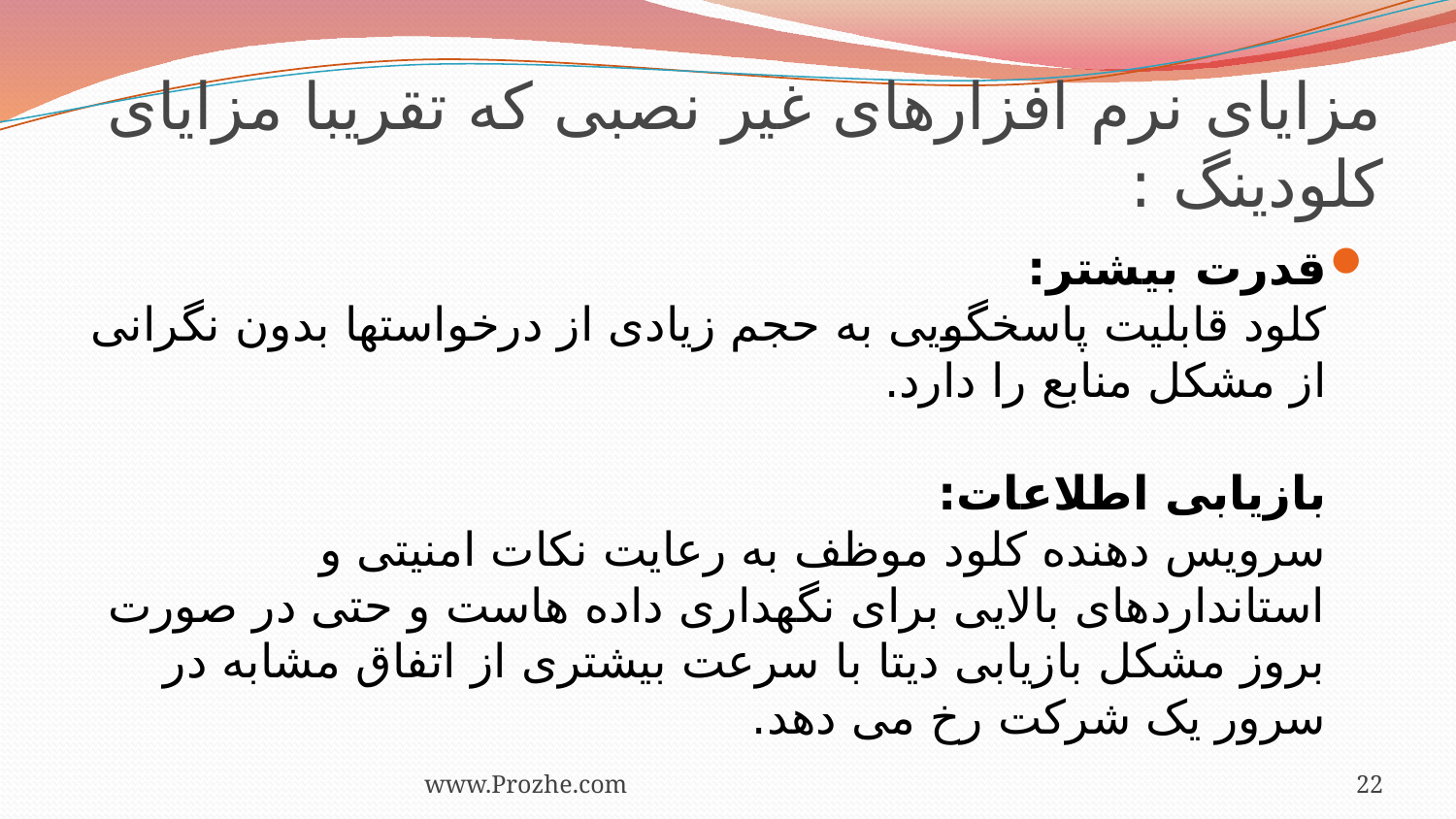

# مزايای نرم افزارهای غير نصبی که تقريبا مزايای کلودينگ :
قدرت بیشتر:
کلود قابلیت پاسخگویی به حجم زیادی از درخواستها بدون نگرانی از مشکل منابع را دارد.
بازیابی اطلاعات:
سرویس دهنده کلود موظف به رعایت نکات امنیتی و استانداردهای بالایی برای نگهداری داده هاست و حتی در صورت
بروز مشکل بازیابی دیتا با سرعت بیشتری از اتفاق مشابه در سرور یک شرکت رخ می دهد.
www.Prozhe.com
22